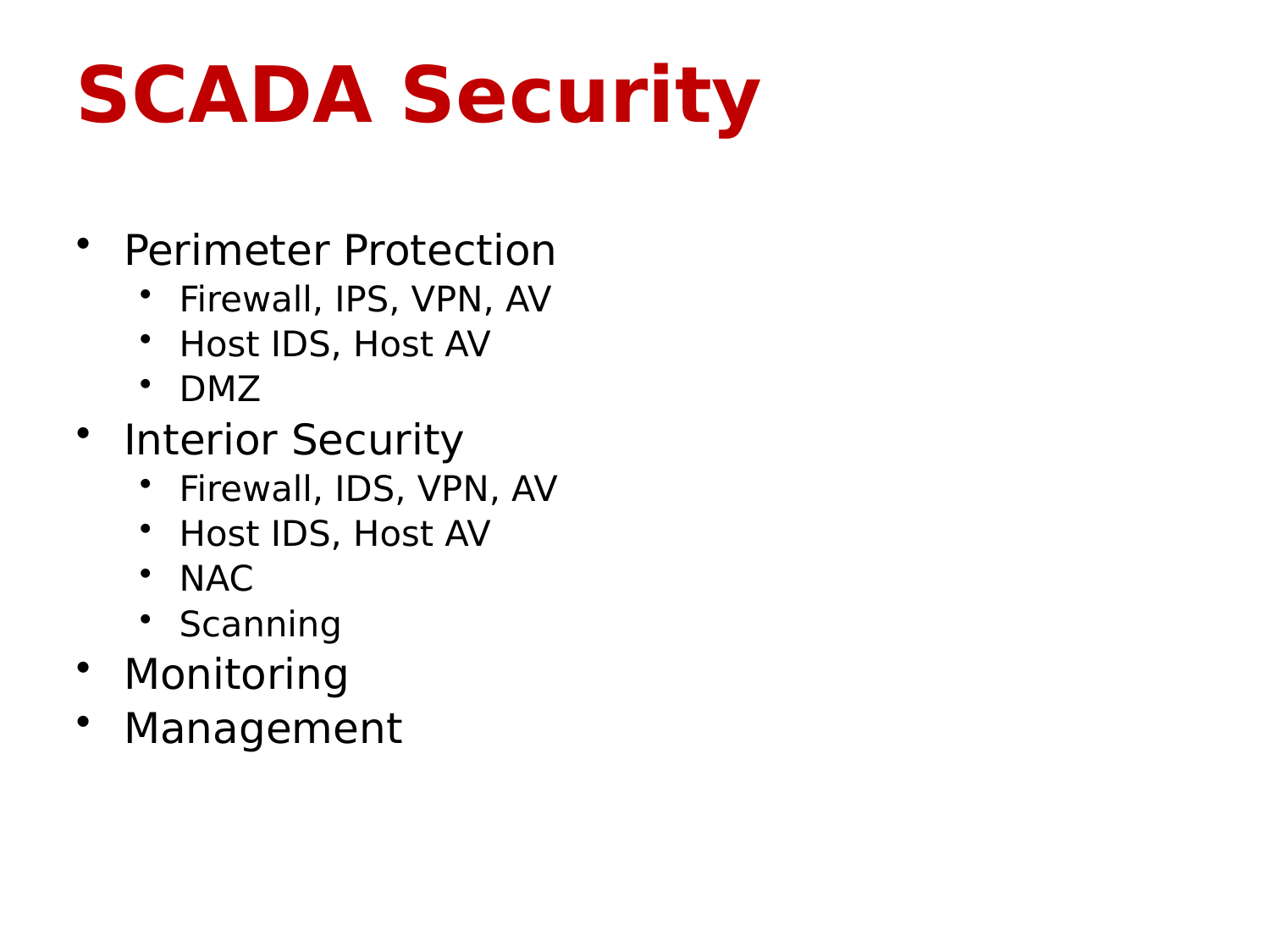

# SCADA Security
Perimeter Protection
Firewall, IPS, VPN, AV
Host IDS, Host AV
DMZ
Interior Security
Firewall, IDS, VPN, AV
Host IDS, Host AV
NAC
Scanning
Monitoring
Management